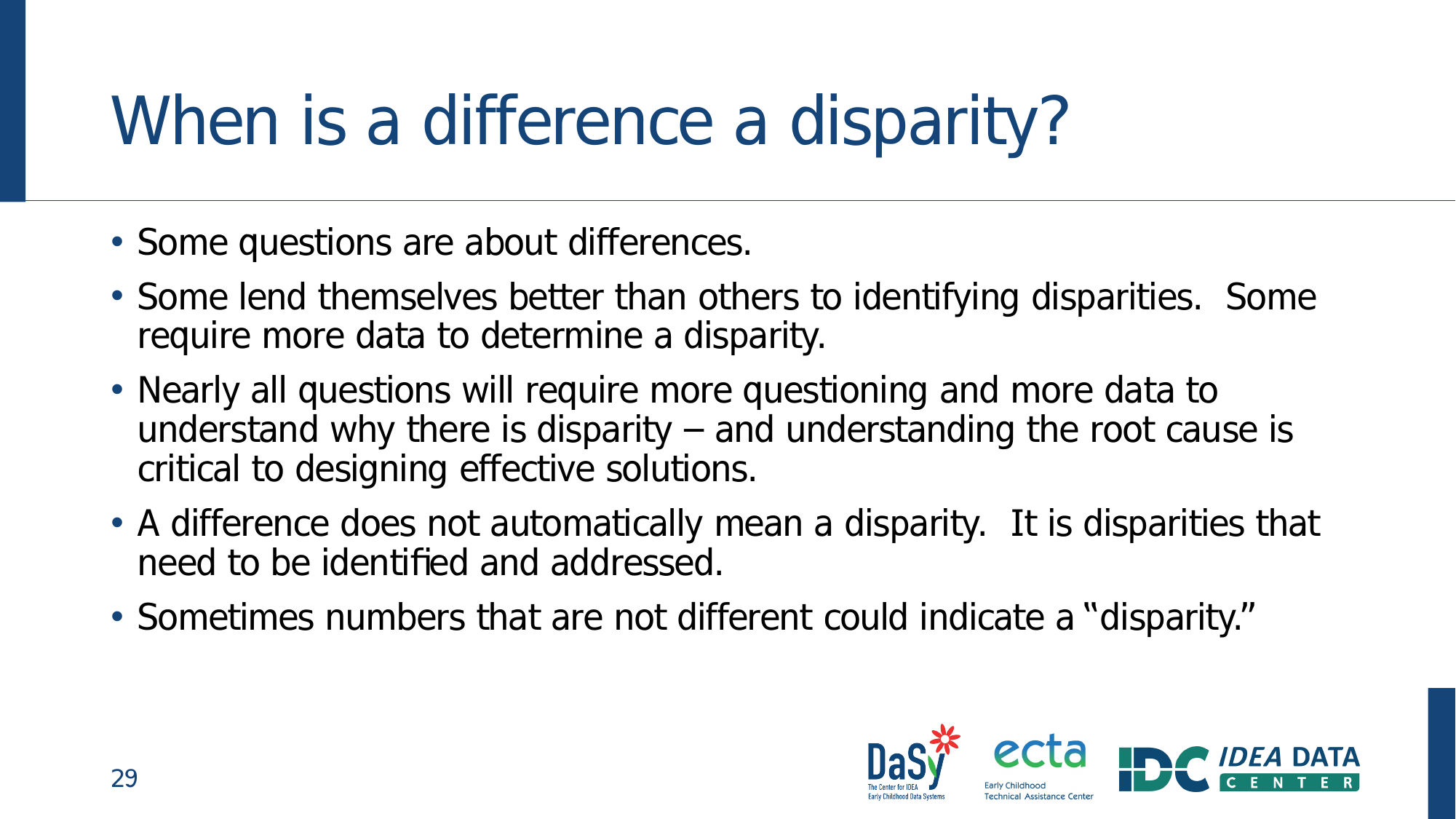

# When is a difference a disparity?
Some questions are about differences.
Some lend themselves better than others to identifying disparities.  Some require more data to determine a disparity.
Nearly all questions will require more questioning and more data to understand why there is disparity – and understanding the root cause is critical to designing effective solutions.
A difference does not automatically mean a disparity.  It is disparities that need to be identified and addressed.
Sometimes numbers that are not different could indicate a “disparity.”